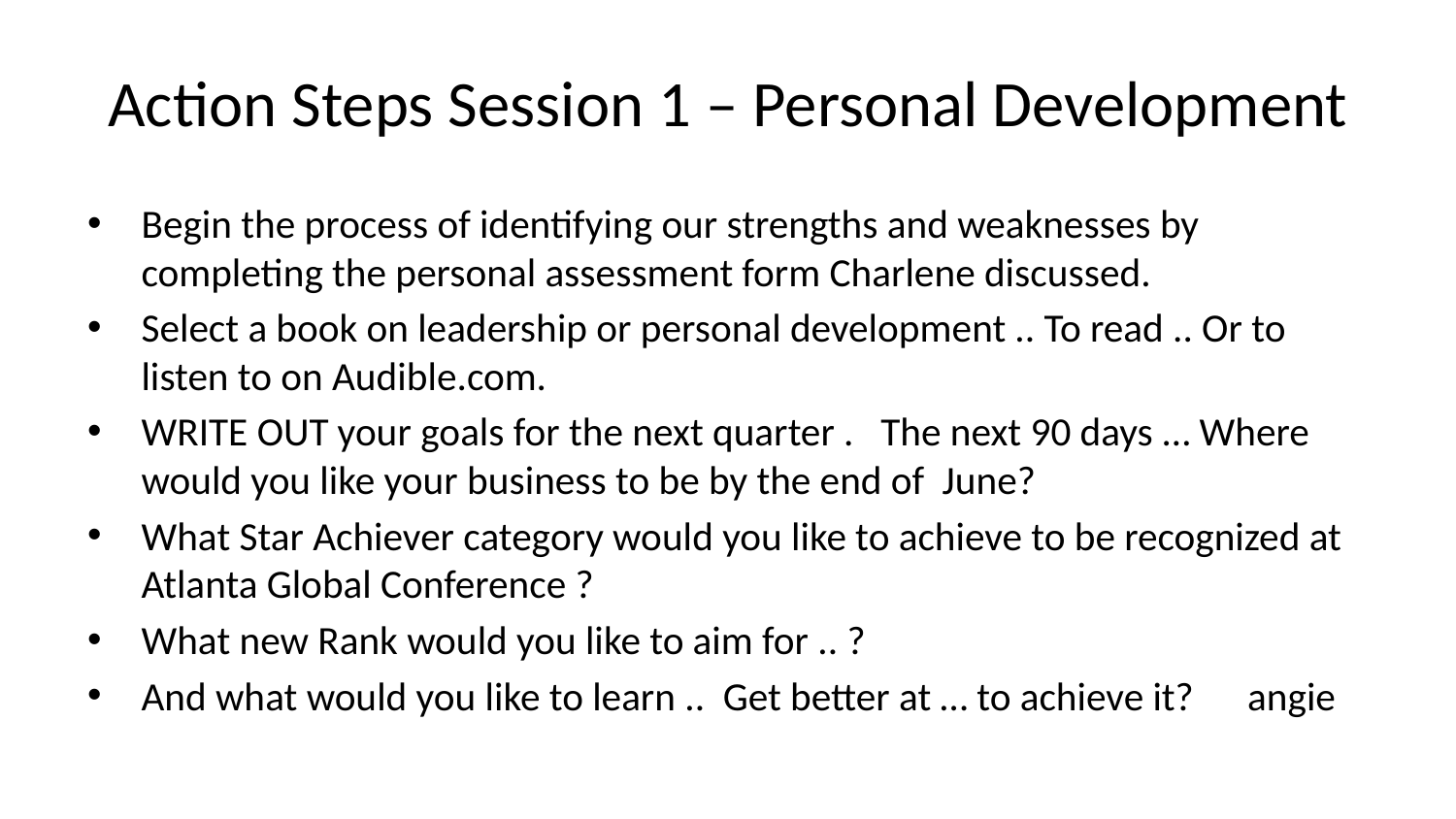

# Action Steps Session 1 – Personal Development
Begin the process of identifying our strengths and weaknesses by completing the personal assessment form Charlene discussed.
Select a book on leadership or personal development .. To read .. Or to listen to on Audible.com.
WRITE OUT your goals for the next quarter .   The next 90 days … Where would you like your business to be by the end of  June?
What Star Achiever category would you like to achieve to be recognized at Atlanta Global Conference ?
What new Rank would you like to aim for .. ?
And what would you like to learn ..  Get better at … to achieve it?      angie